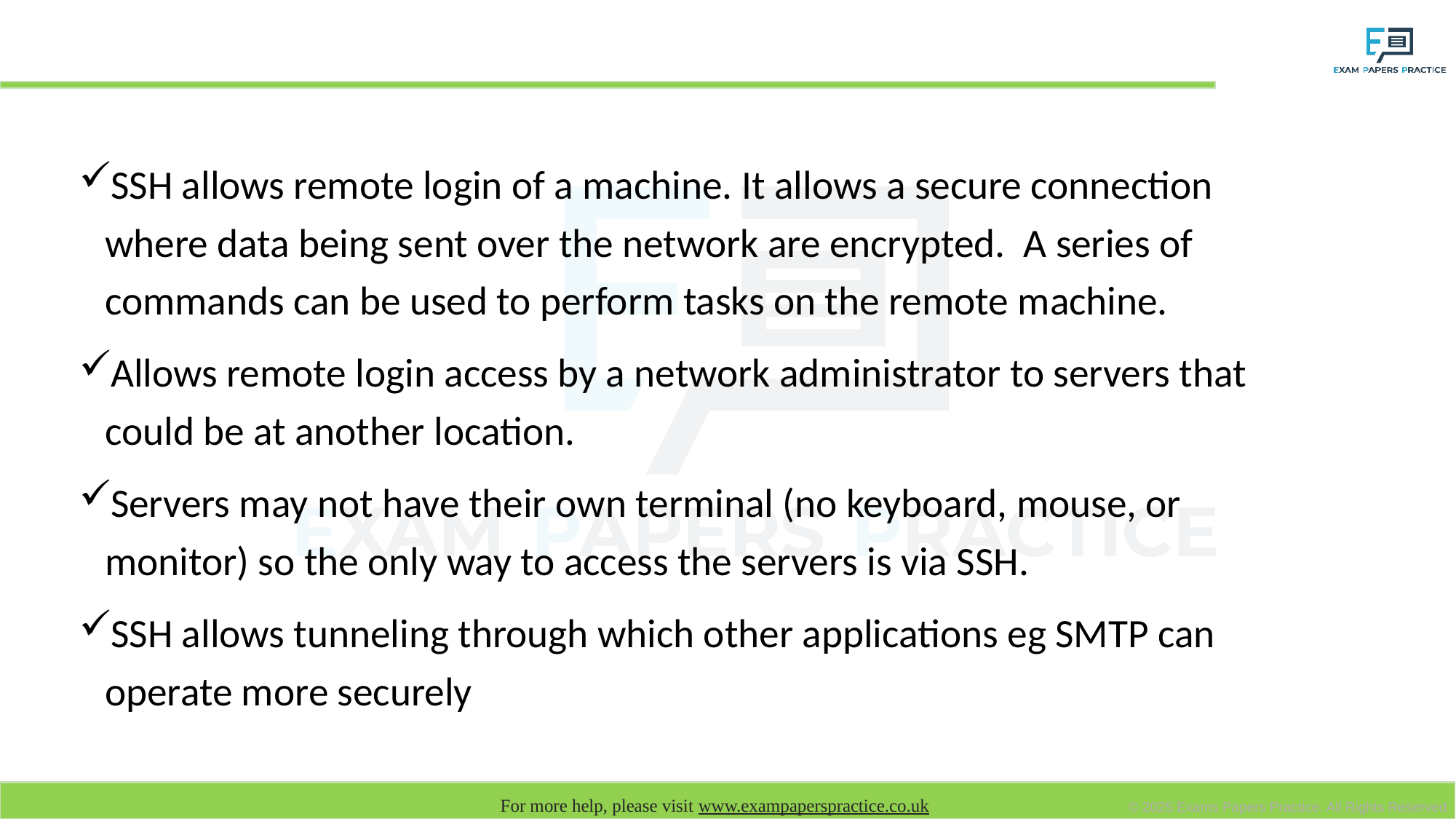

# SSH (Secure SHell)
SSH allows remote login of a machine. It allows a secure connection where data being sent over the network are encrypted.  A series of commands can be used to perform tasks on the remote machine.
Allows remote login access by a network administrator to servers that could be at another location.
Servers may not have their own terminal (no keyboard, mouse, or monitor) so the only way to access the servers is via SSH.
SSH allows tunneling through which other applications eg SMTP can operate more securely